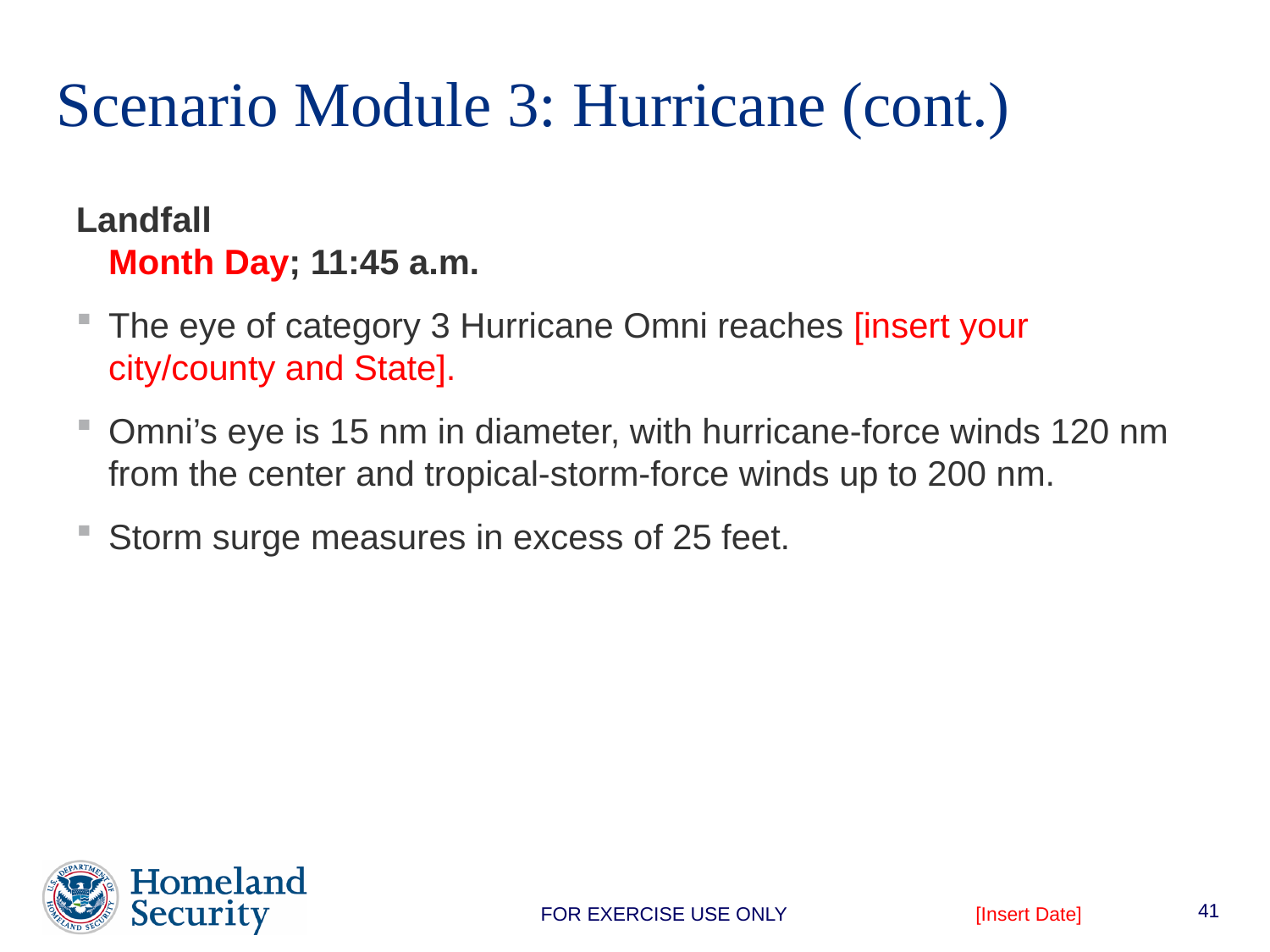

# Scenario Module 3: Hurricane (cont.)
Landfall
Month Day; 11:45 a.m.
The eye of category 3 Hurricane Omni reaches [insert your city/county and State].
Omni’s eye is 15 nm in diameter, with hurricane-force winds 120 nm from the center and tropical-storm-force winds up to 200 nm.
Storm surge measures in excess of 25 feet.

41